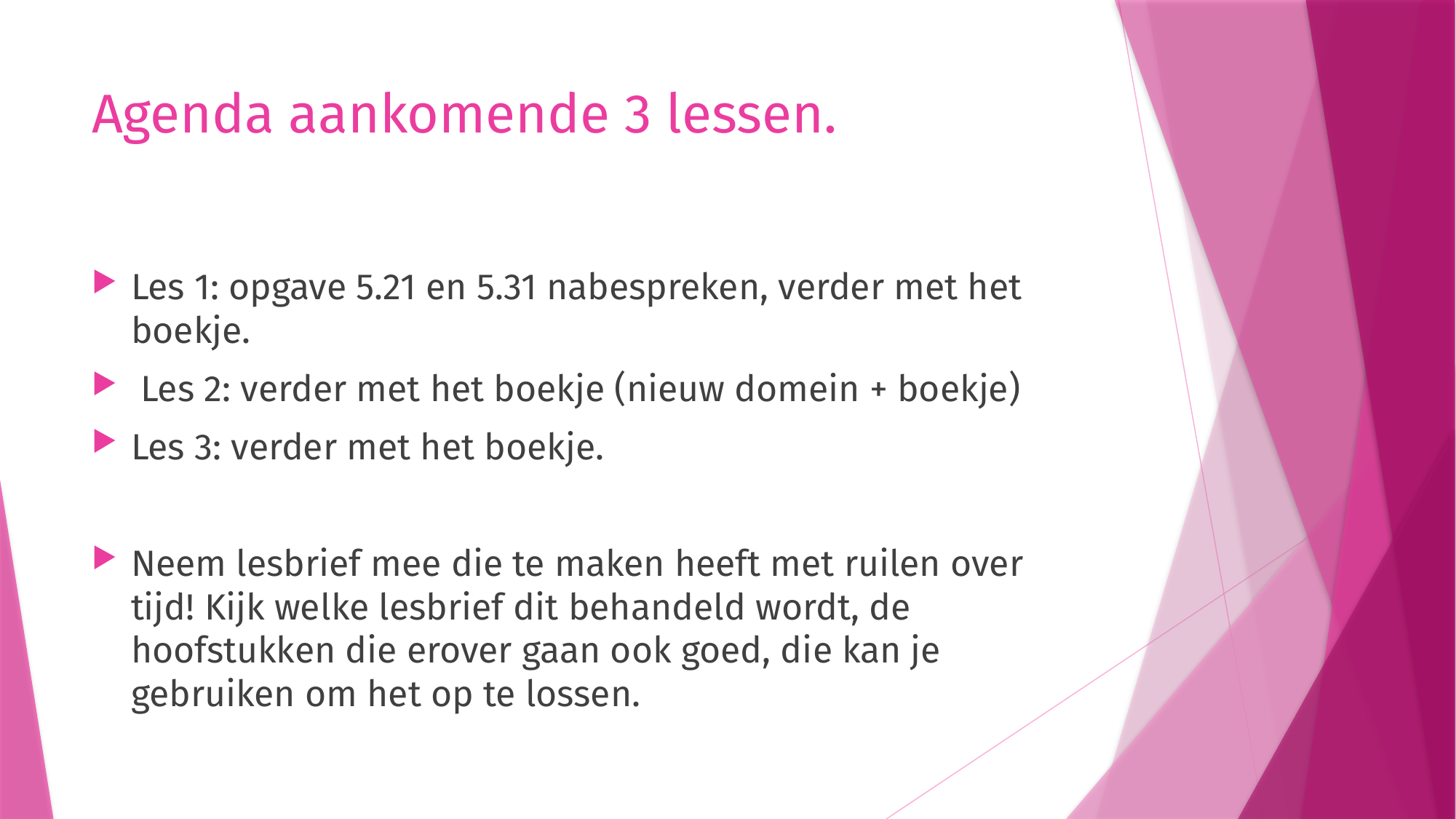

# Agenda aankomende 3 lessen.
Les 1: opgave 5.21 en 5.31 nabespreken, verder met het boekje.
 Les 2: verder met het boekje (nieuw domein + boekje)
Les 3: verder met het boekje.

Neem lesbrief mee die te maken heeft met ruilen over tijd! Kijk welke lesbrief dit behandeld wordt, de hoofstukken die erover gaan ook goed, die kan je gebruiken om het op te lossen.